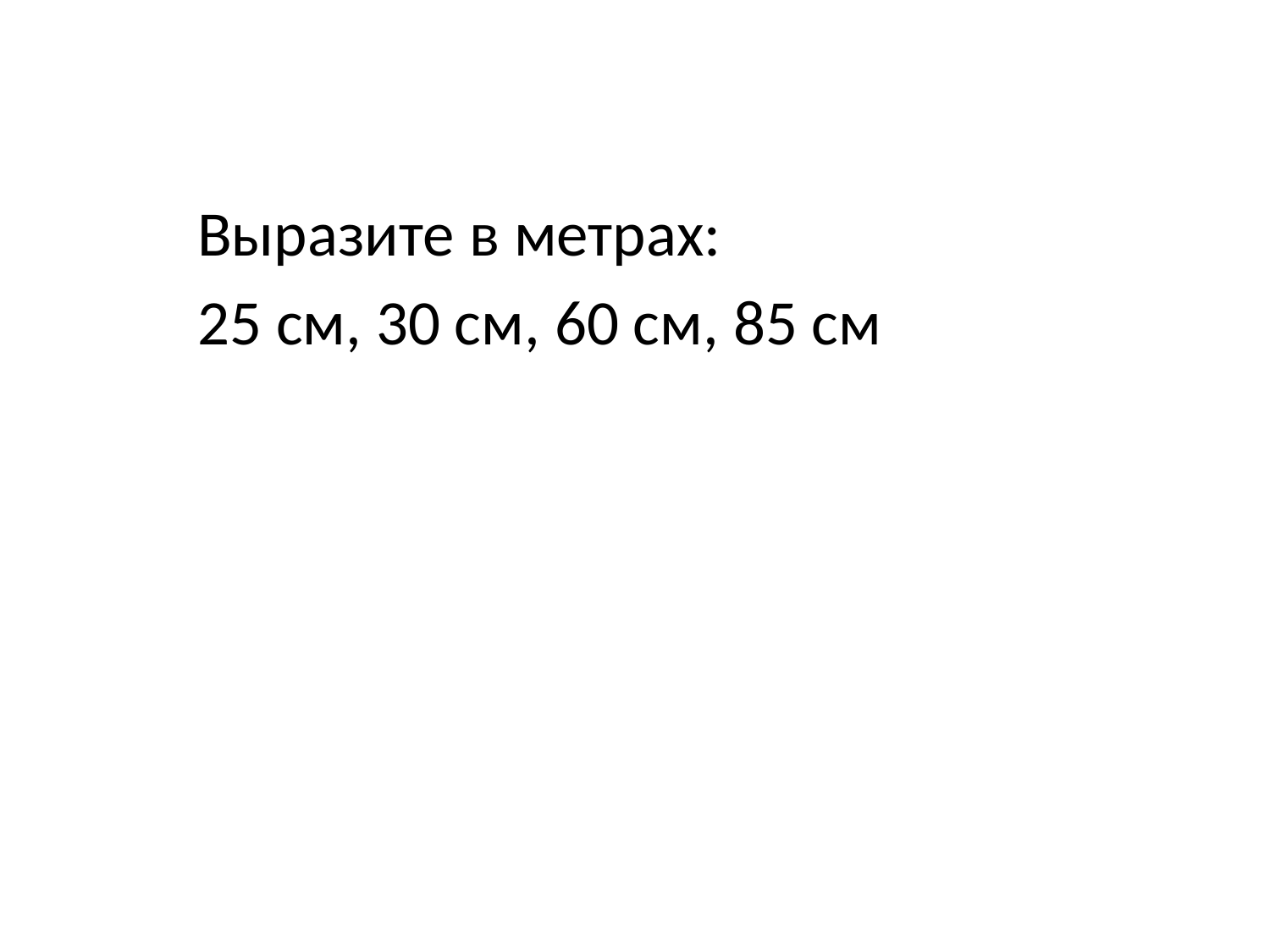

Выразите в метрах:
25 см, 30 см, 60 см, 85 см